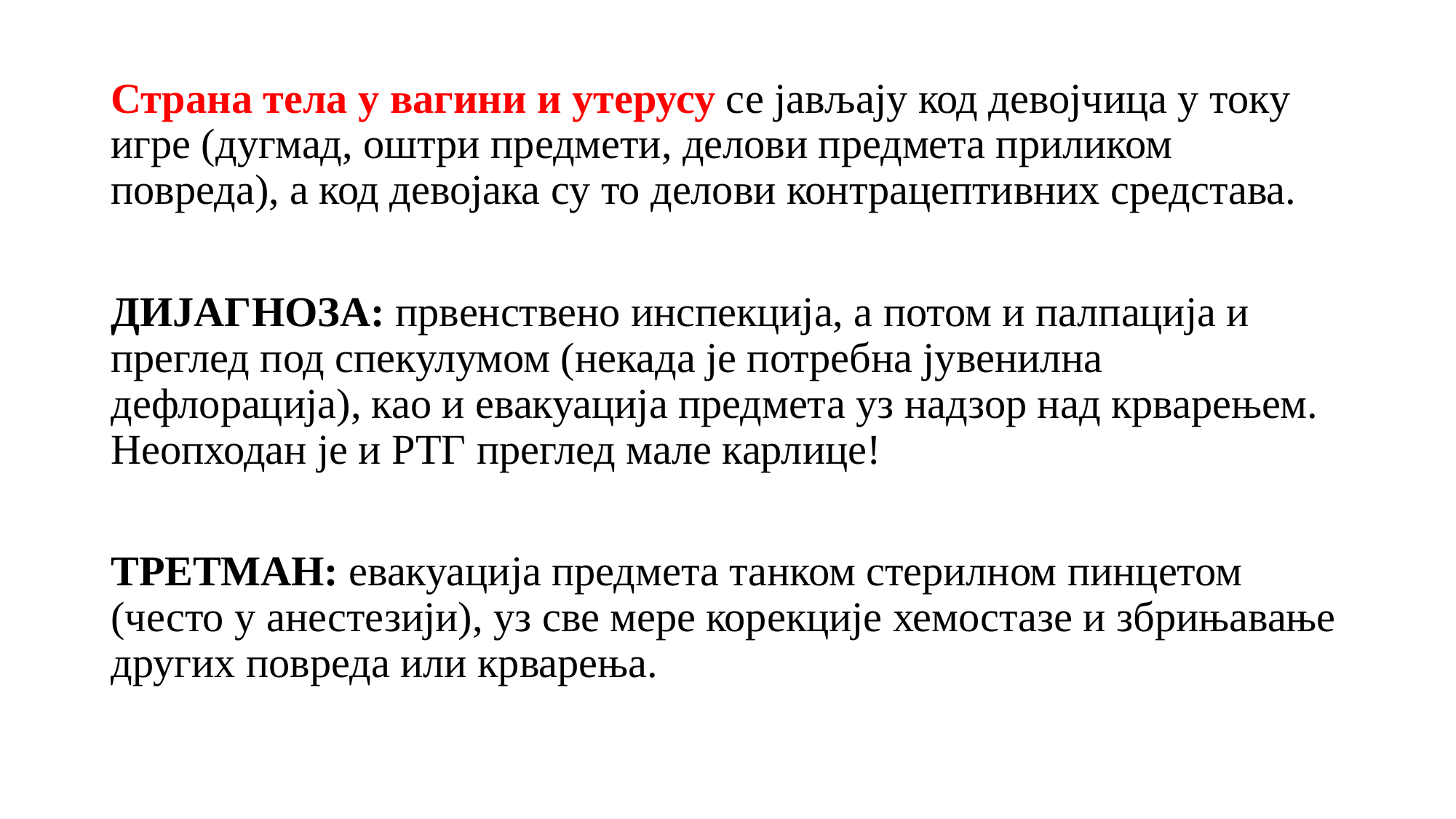

Страна тела у вагини и утерусу се јављају код девојчица у току игре (дугмад, оштри предмети, делови предмета приликом повреда), а код девојака су то делови контрацептивних средстава.

ДИЈАГНОЗА: првенствено инспекција, а потом и палпација и преглед под спекулумом (некада је потребна јувенилна дефлорација), као и евакуација предмета уз надзор над крварењем. Неопходан је и РТГ преглед мале карлице!

ТРЕТМАН: евакуација предмета танком стерилном пинцетом (често у анестезији), уз све мере корекције хемостазе и збрињавање других повреда или крварења.